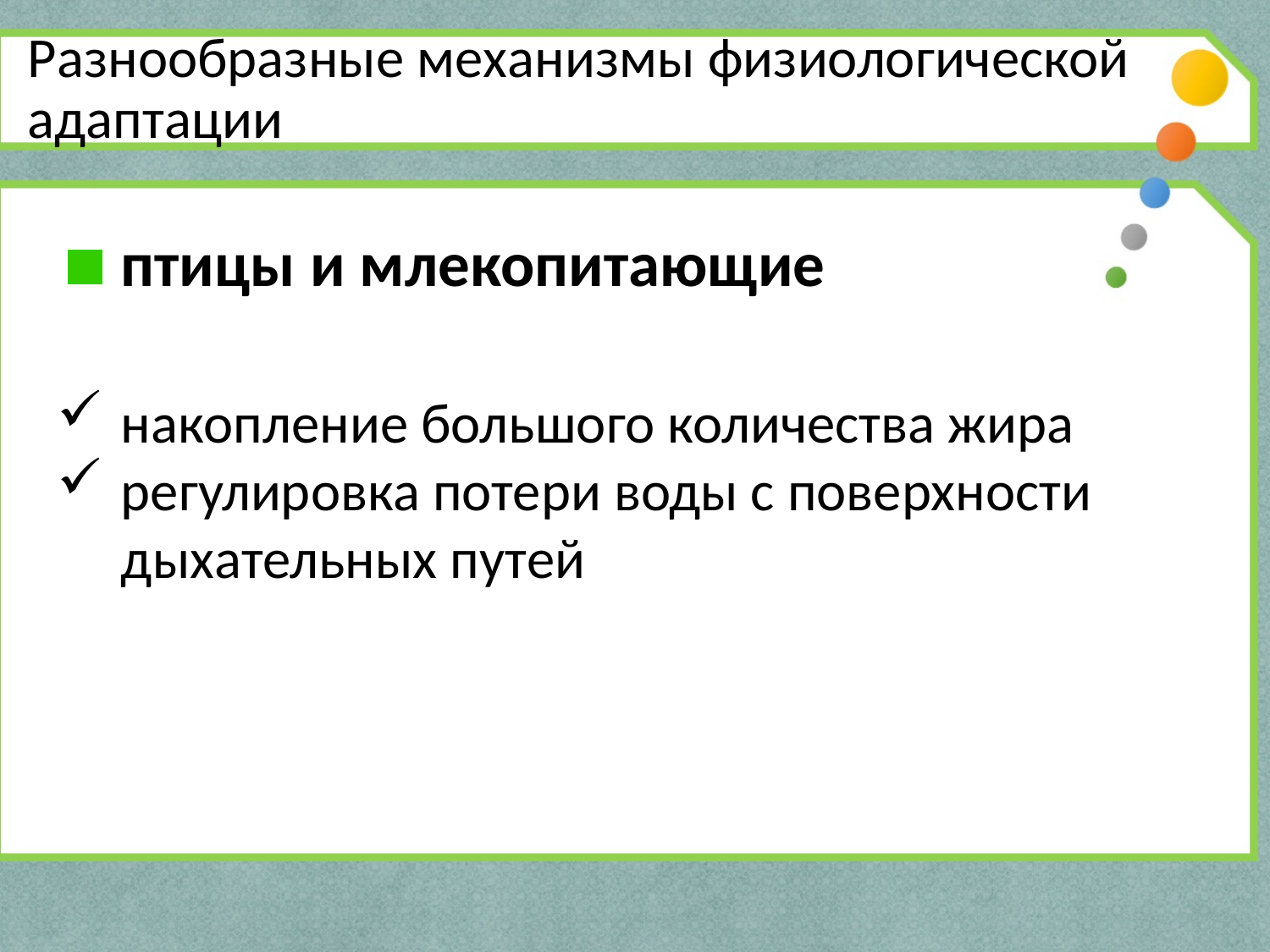

# Разнообразные механизмы физиологической адаптации
птицы и млекопитающие
накопление большого количества жира
регулировка потери воды с поверхности дыхательных путей